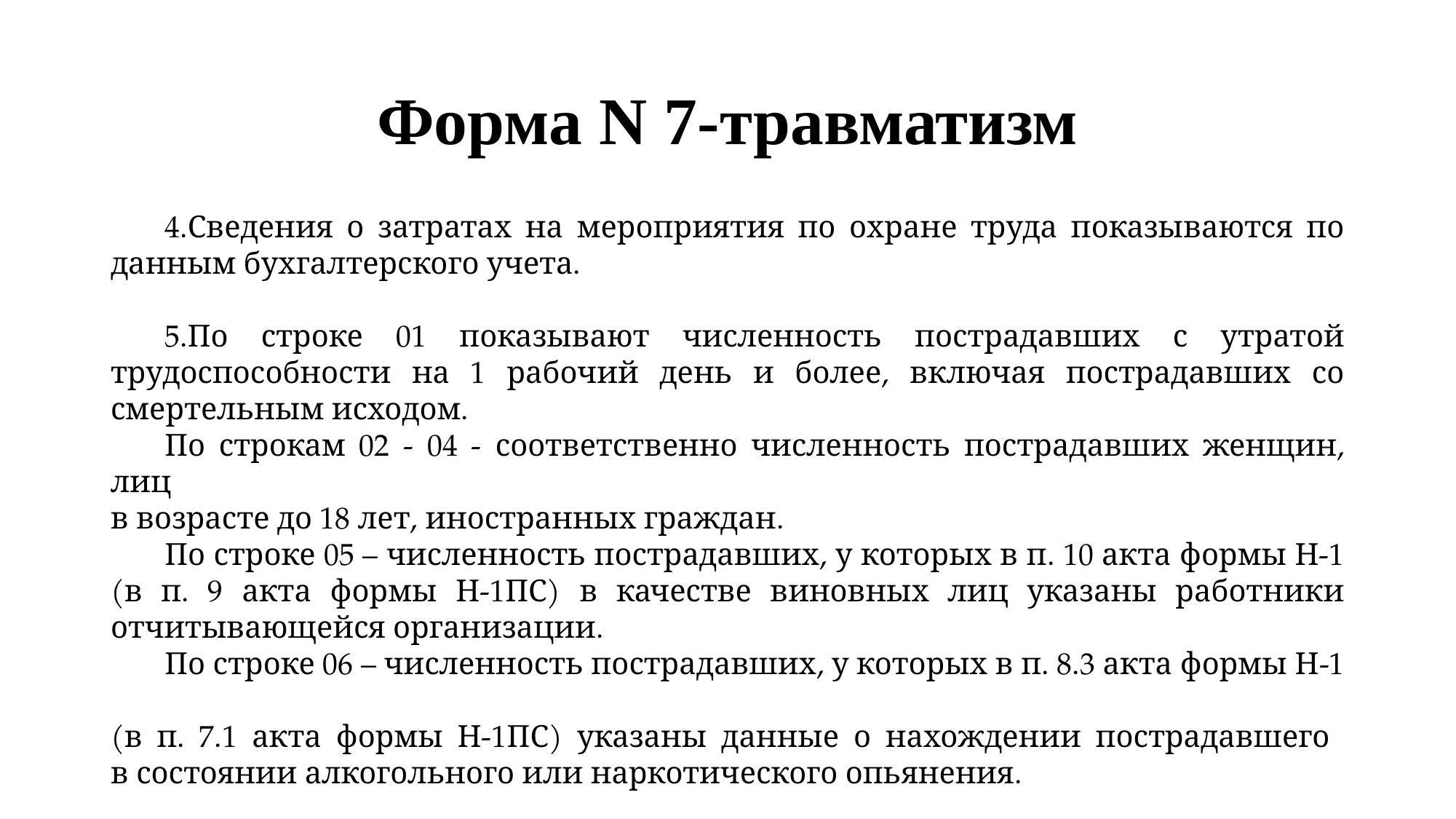

# Форма N 7-травматизм
Сведения о затратах на мероприятия по охране труда показываются по данным бухгалтерского учета.

По строке 01 показывают численность пострадавших с утратой трудоспособности на 1 рабочий день и более, включая пострадавших со смертельным исходом.
По строкам 02 - 04 - соответственно численность пострадавших женщин, лиц
в возрасте до 18 лет, иностранных граждан.
По строке 05 – численность пострадавших, у которых в п. 10 акта формы Н-1 (в п. 9 акта формы Н-1ПС) в качестве виновных лиц указаны работники отчитывающейся организации.
По строке 06 – численность пострадавших, у которых в п. 8.3 акта формы Н-1
(в п. 7.1 акта формы Н-1ПС) указаны данные о нахождении пострадавшего
в состоянии алкогольного или наркотического опьянения.